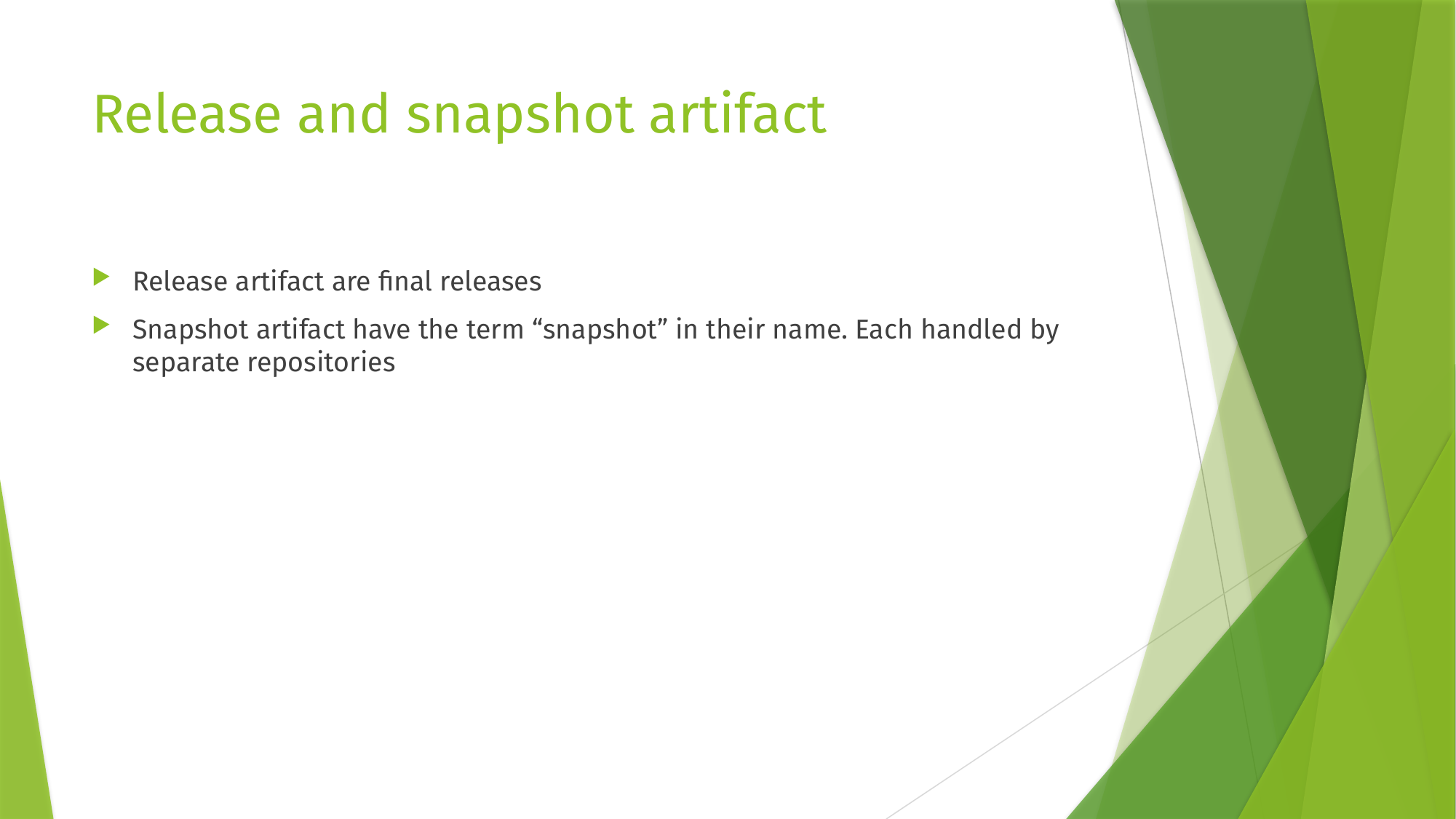

# Release and snapshot artifact
Release artifact are final releases
Snapshot artifact have the term “snapshot” in their name. Each handled by separate repositories